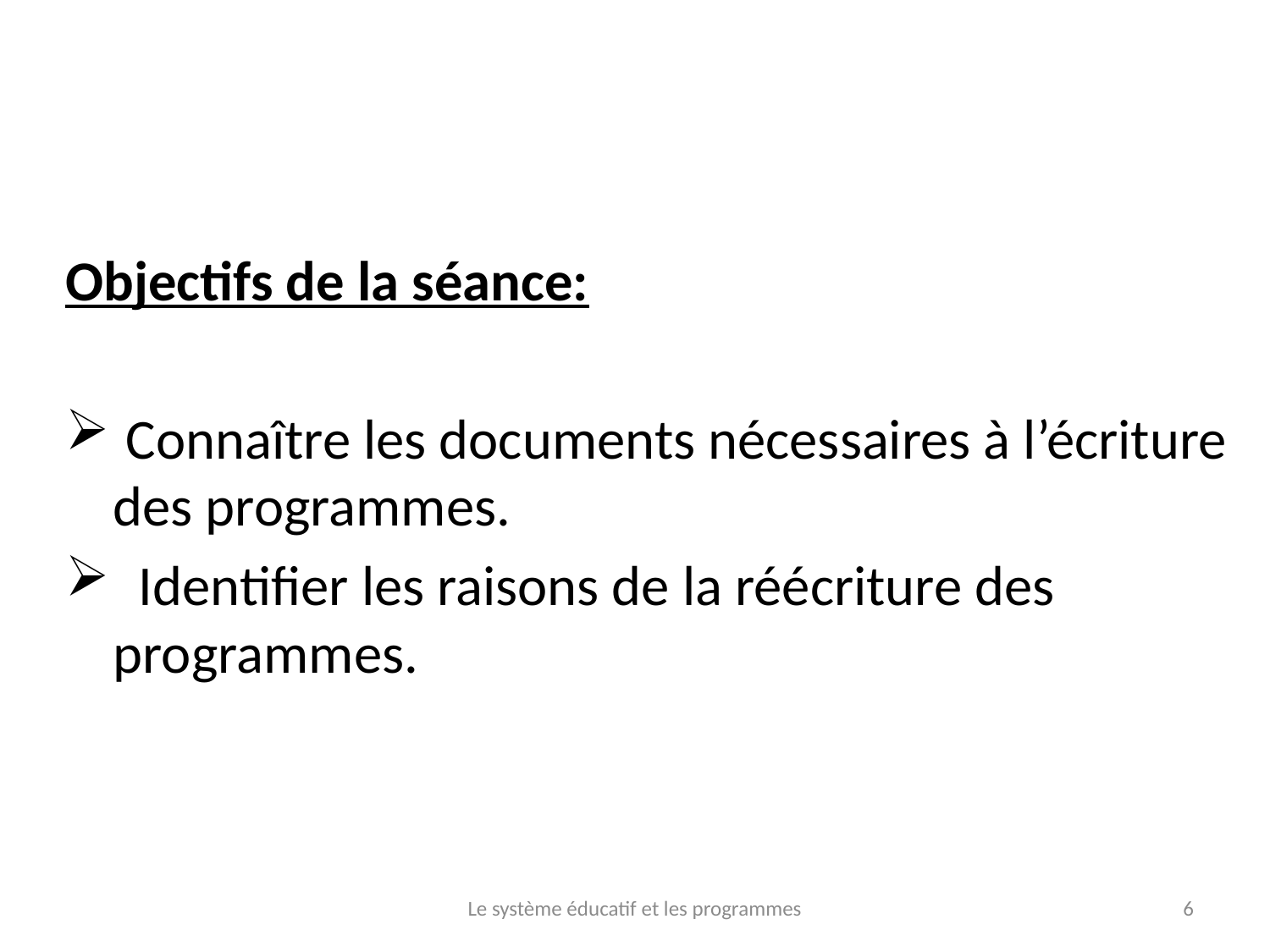

Objectifs de la séance:

 Connaître les documents nécessaires à l’écriture des programmes.
  Identifier les raisons de la réécriture des programmes.
Le système éducatif et les programmes
6